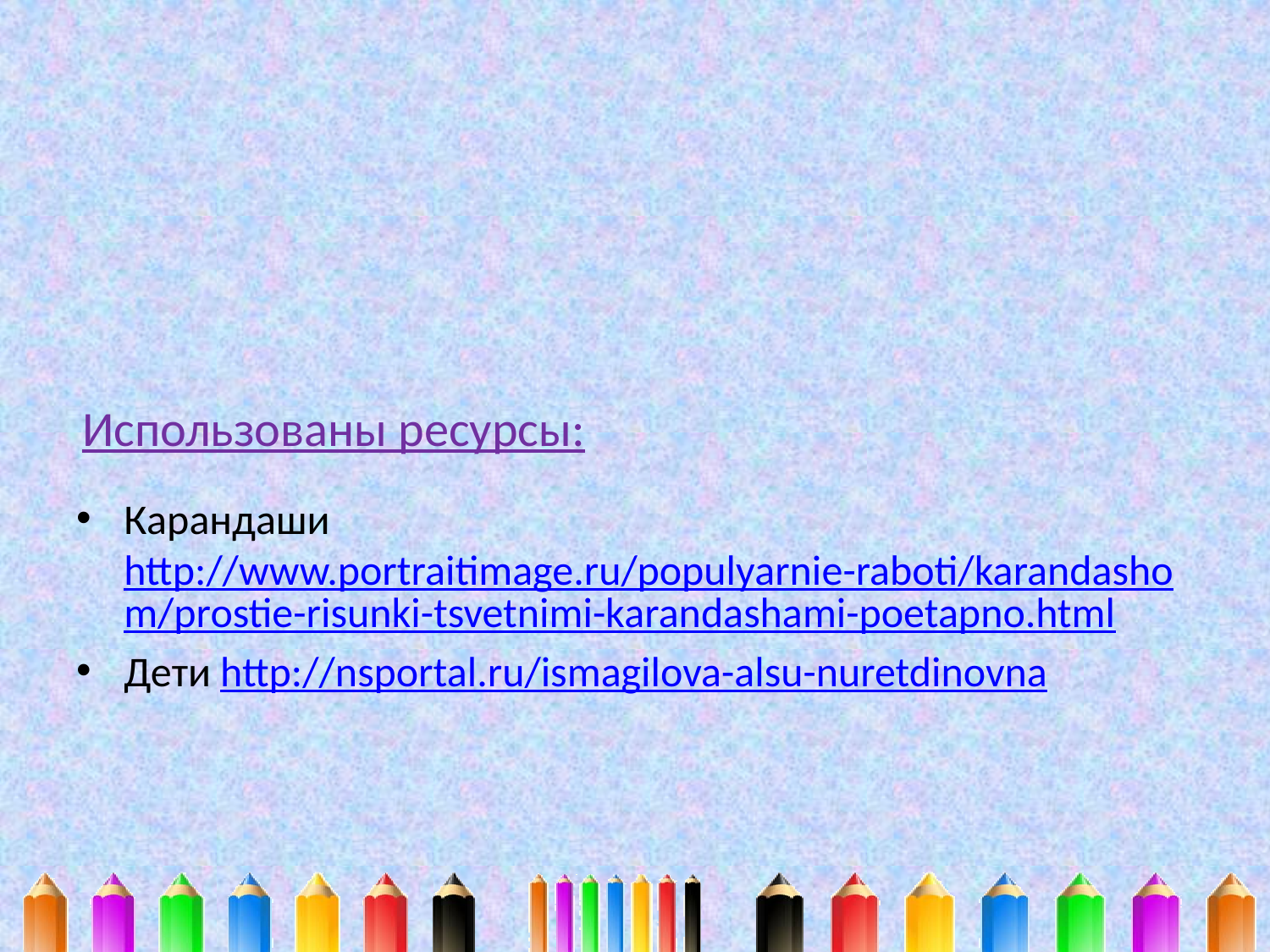

# Использованы ресурсы:
Карандаши http://www.portraitimage.ru/populyarnie-raboti/karandashom/prostie-risunki-tsvetnimi-karandashami-poetapno.html
Дети http://nsportal.ru/ismagilova-alsu-nuretdinovna